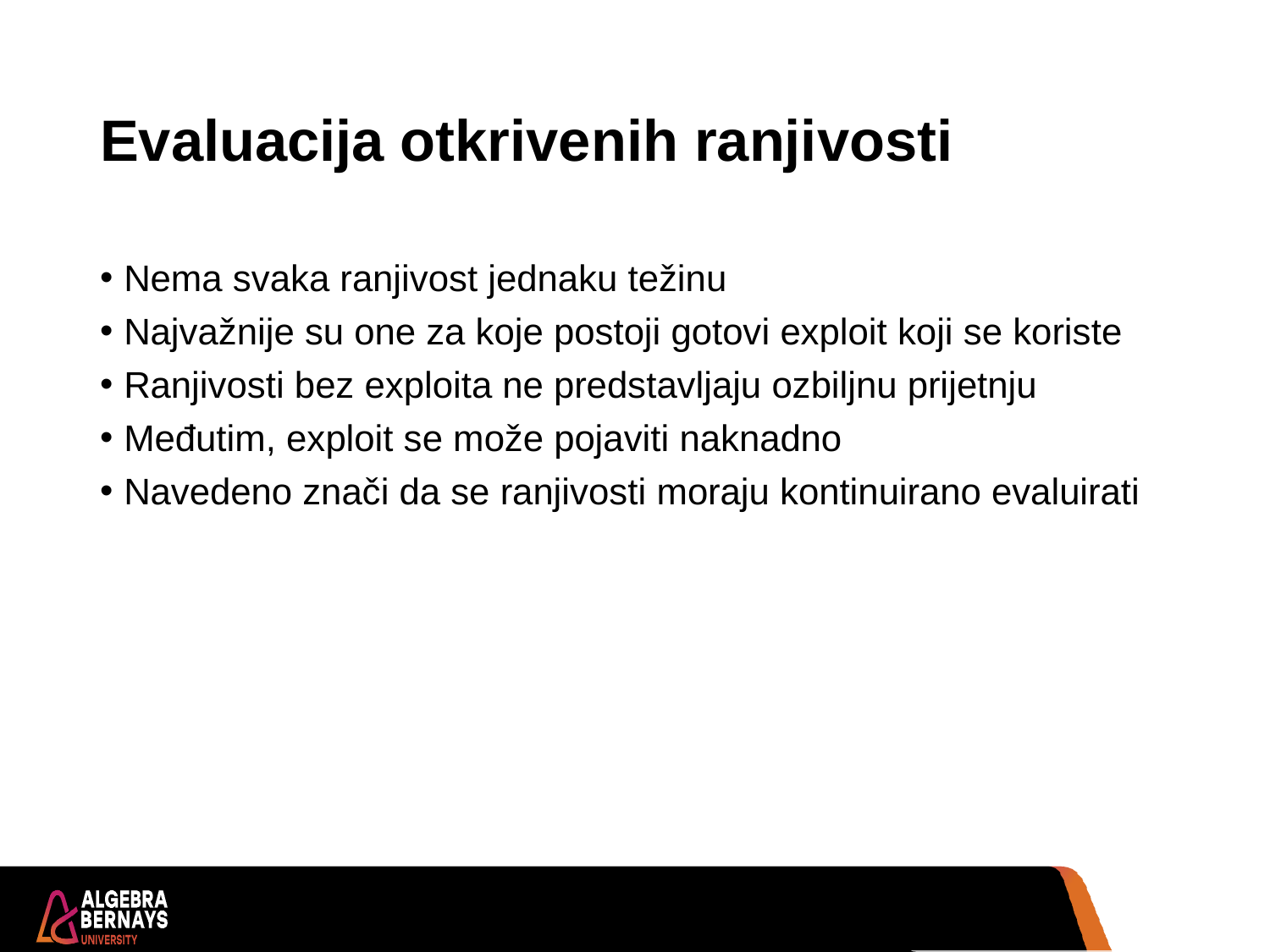

# Evaluacija otkrivenih ranjivosti
Nema svaka ranjivost jednaku težinu
Najvažnije su one za koje postoji gotovi exploit koji se koriste
Ranjivosti bez exploita ne predstavljaju ozbiljnu prijetnju
Međutim, exploit se može pojaviti naknadno
Navedeno znači da se ranjivosti moraju kontinuirano evaluirati